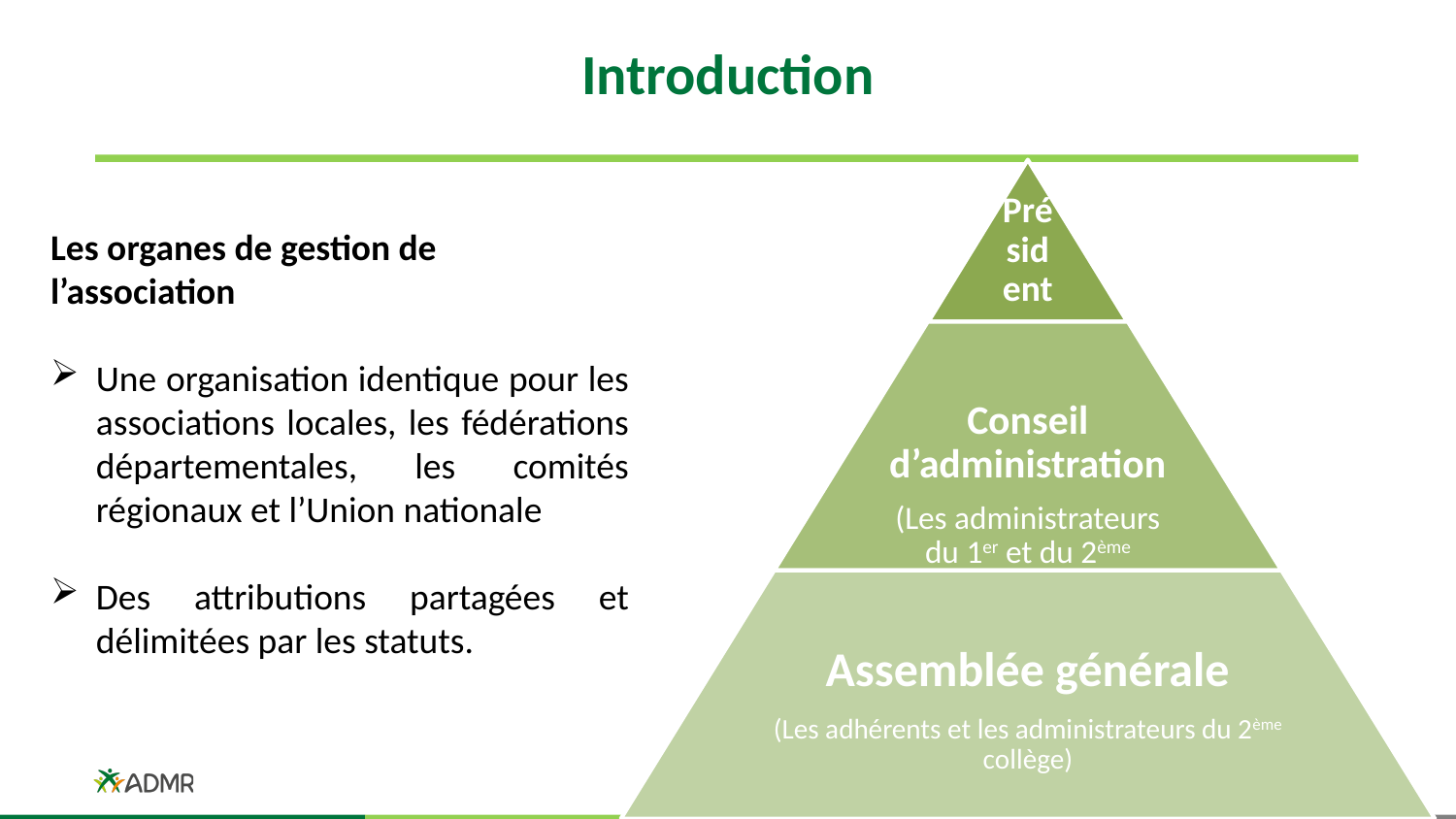

# Introduction

Président
Bureau

Conseil d’administration
(Les administrateurs du 1er et du 2ème collège)
Assemblée générale
(Les adhérents et les administrateurs du 2ème collège)
Les organes de gestion de l’association

Une organisation identique pour les associations locales, les fédérations départementales, les comités régionaux et l’Union nationale

Des attributions partagées et délimitées par les statuts.